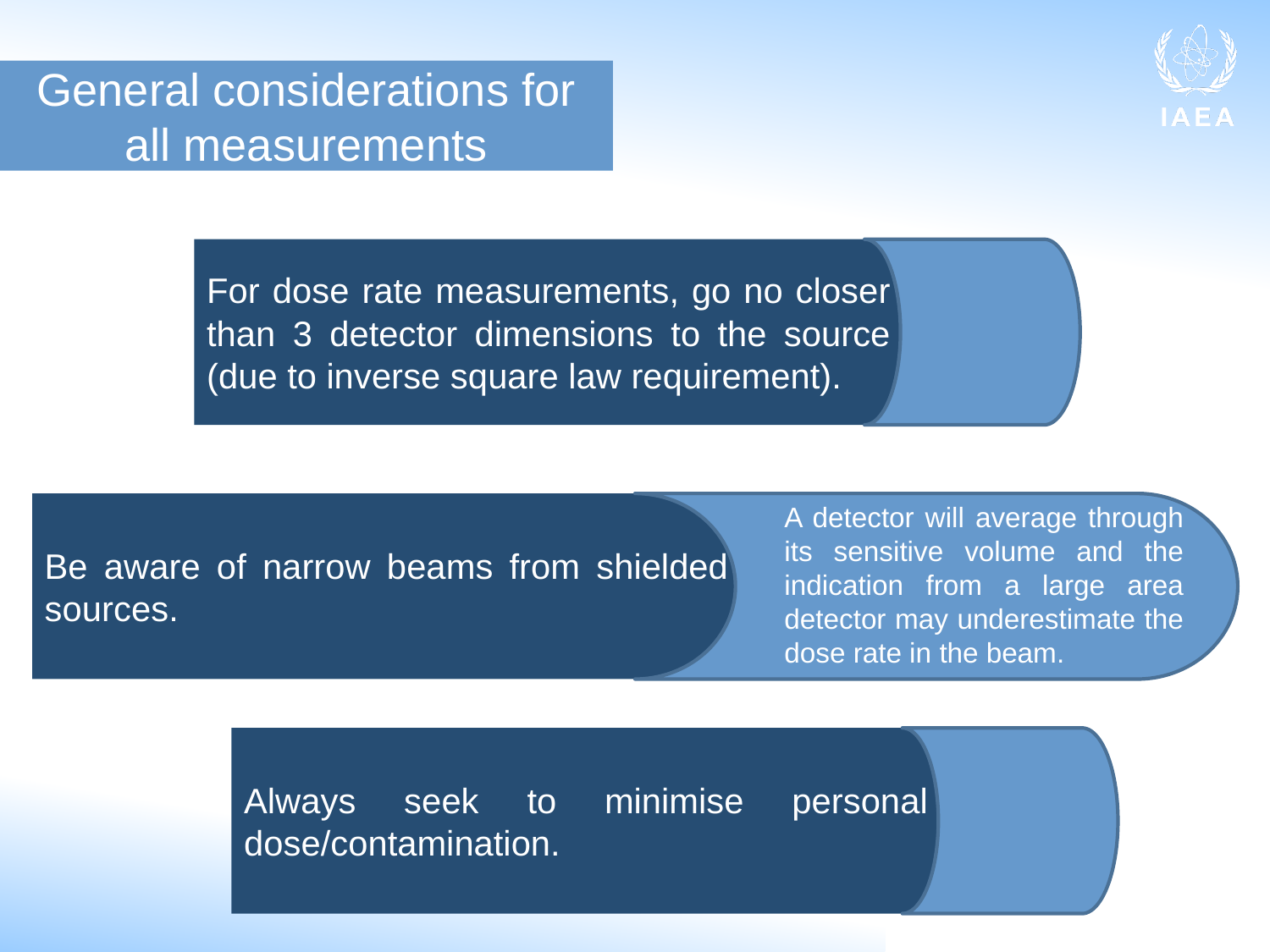

General considerations for all measurements
For dose rate measurements, go no closer than 3 detector dimensions to the source (due to inverse square law requirement).

Be aware of narrow beams from shielded sources.

A detector will average through its sensitive volume and the indication from a large area detector may underestimate the dose rate in the beam.
Always seek to minimise personal dose/contamination.